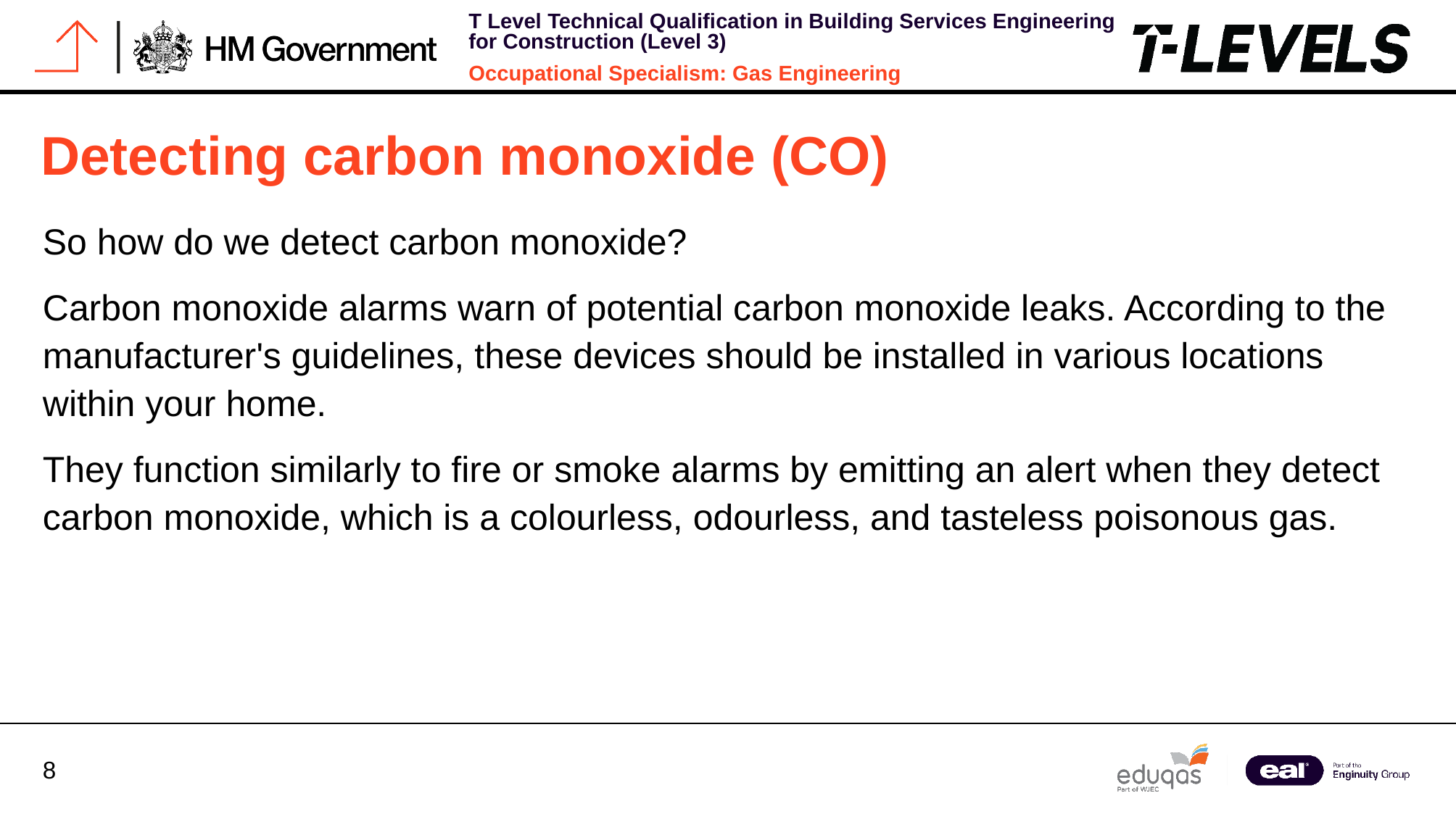

Detecting carbon monoxide (CO)
So how do we detect carbon monoxide?
Carbon monoxide alarms warn of potential carbon monoxide leaks. According to the manufacturer's guidelines, these devices should be installed in various locations within your home.
They function similarly to fire or smoke alarms by emitting an alert when they detect carbon monoxide, which is a colourless, odourless, and tasteless poisonous gas.